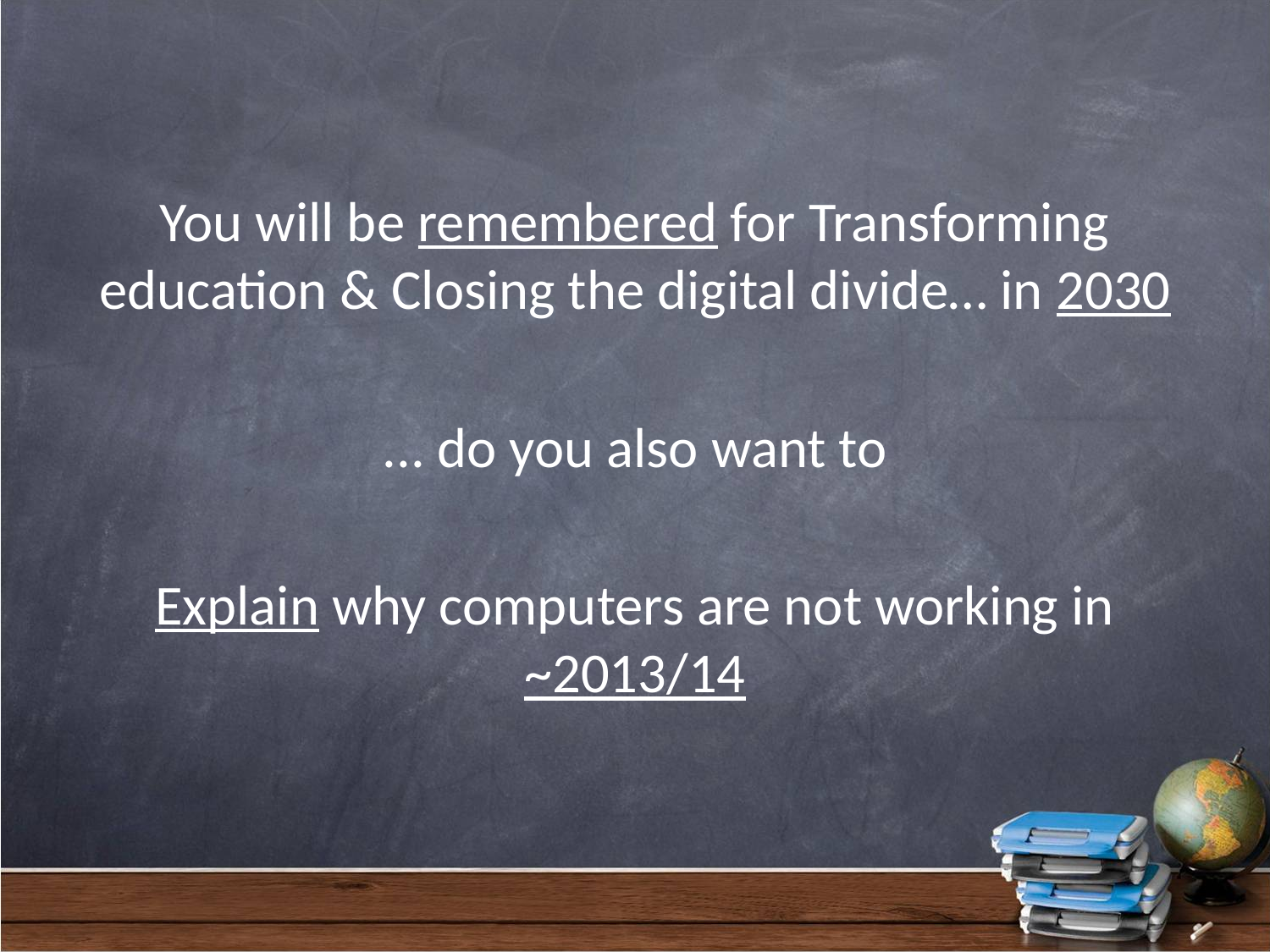

#
You will be remembered for Transforming education & Closing the digital divide… in 2030

... do you also want to

Explain why computers are not working in ~2013/14